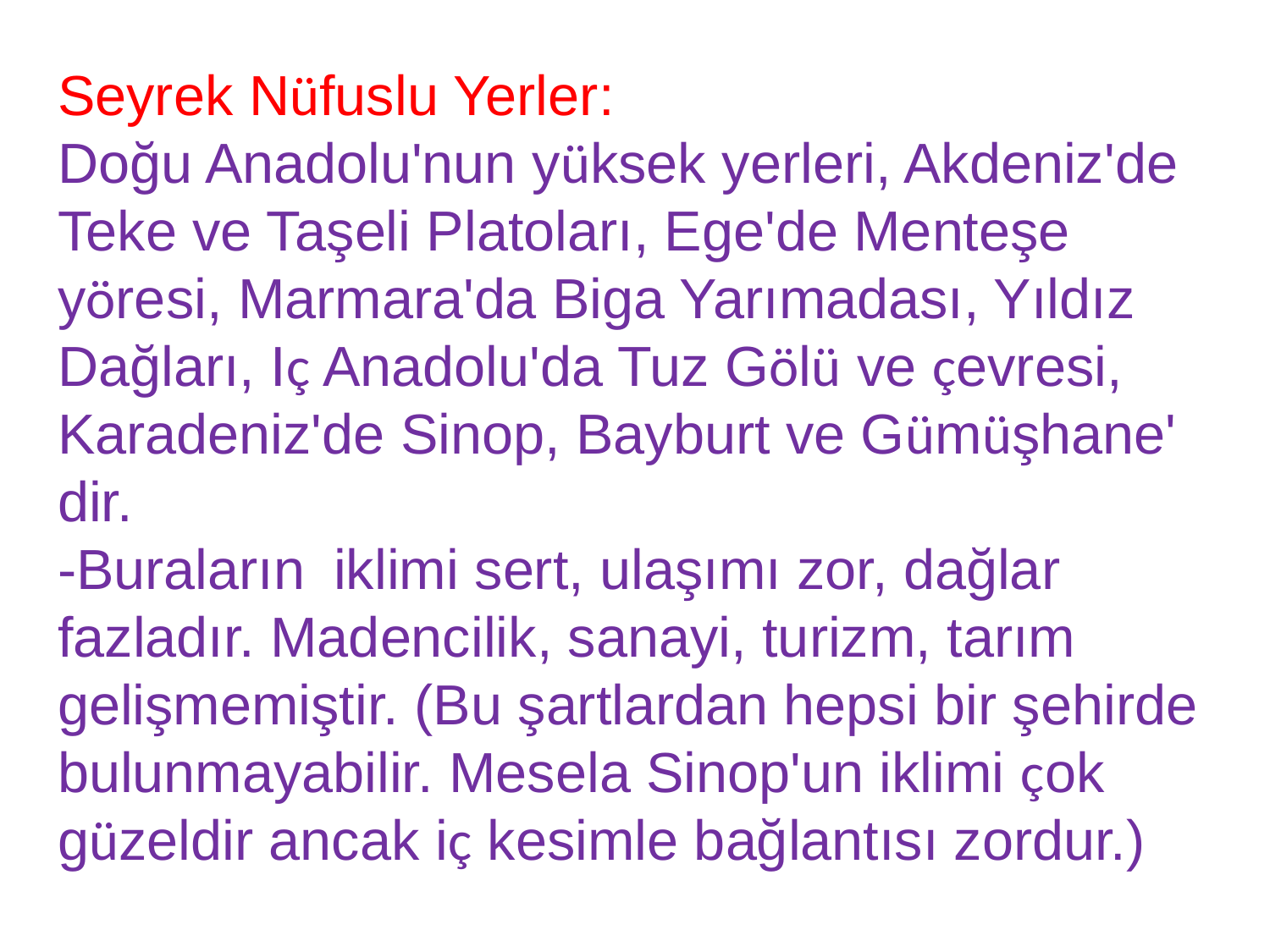

Seyrek Nüfuslu Yerler:
Doğu Anadolu'nun yüksek yerleri, Akdeniz'de Teke ve Taşeli Platoları, Ege'de Menteşe yöresi, Marmara'da Biga Yarımadası, Yıldız Dağları, Iç Anadolu'da Tuz Gölü ve çevresi, Karadeniz'de Sinop, Bayburt ve Gümüşhane' dir.
-Buraların  iklimi sert, ulaşımı zor, dağlar fazladır. Madencilik, sanayi, turizm, tarım gelişmemiştir. (Bu şartlardan hepsi bir şehirde bulunmayabilir. Mesela Sinop'un iklimi çok güzeldir ancak iç kesimle bağlantısı zordur.)